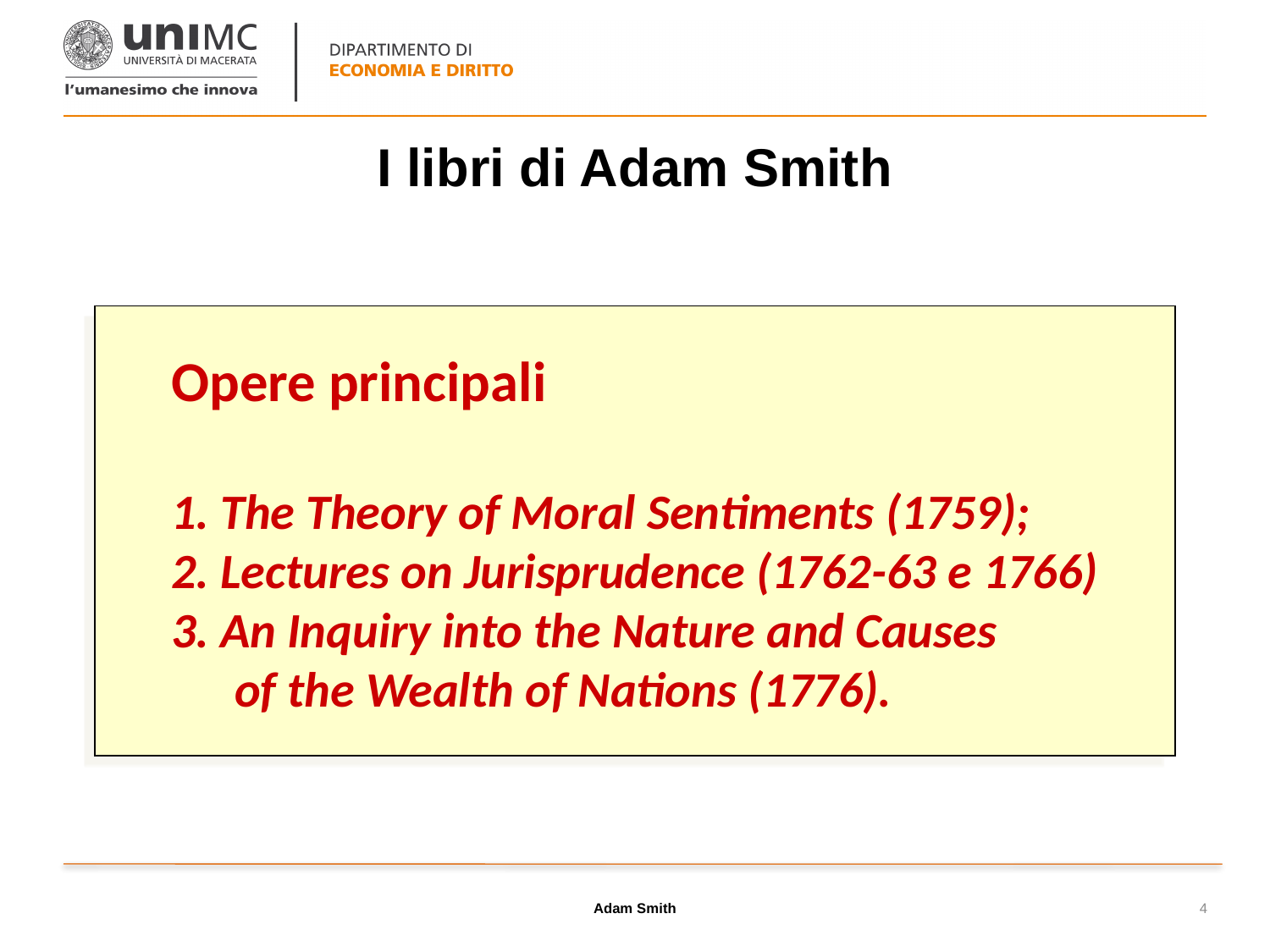

# I libri di Adam Smith
Opere principali

1. The Theory of Moral Sentiments (1759);
2. Lectures on Jurisprudence (1762-63 e 1766)
3. An Inquiry into the Nature and Causes
of the Wealth of Nations (1776).
Adam Smith
4